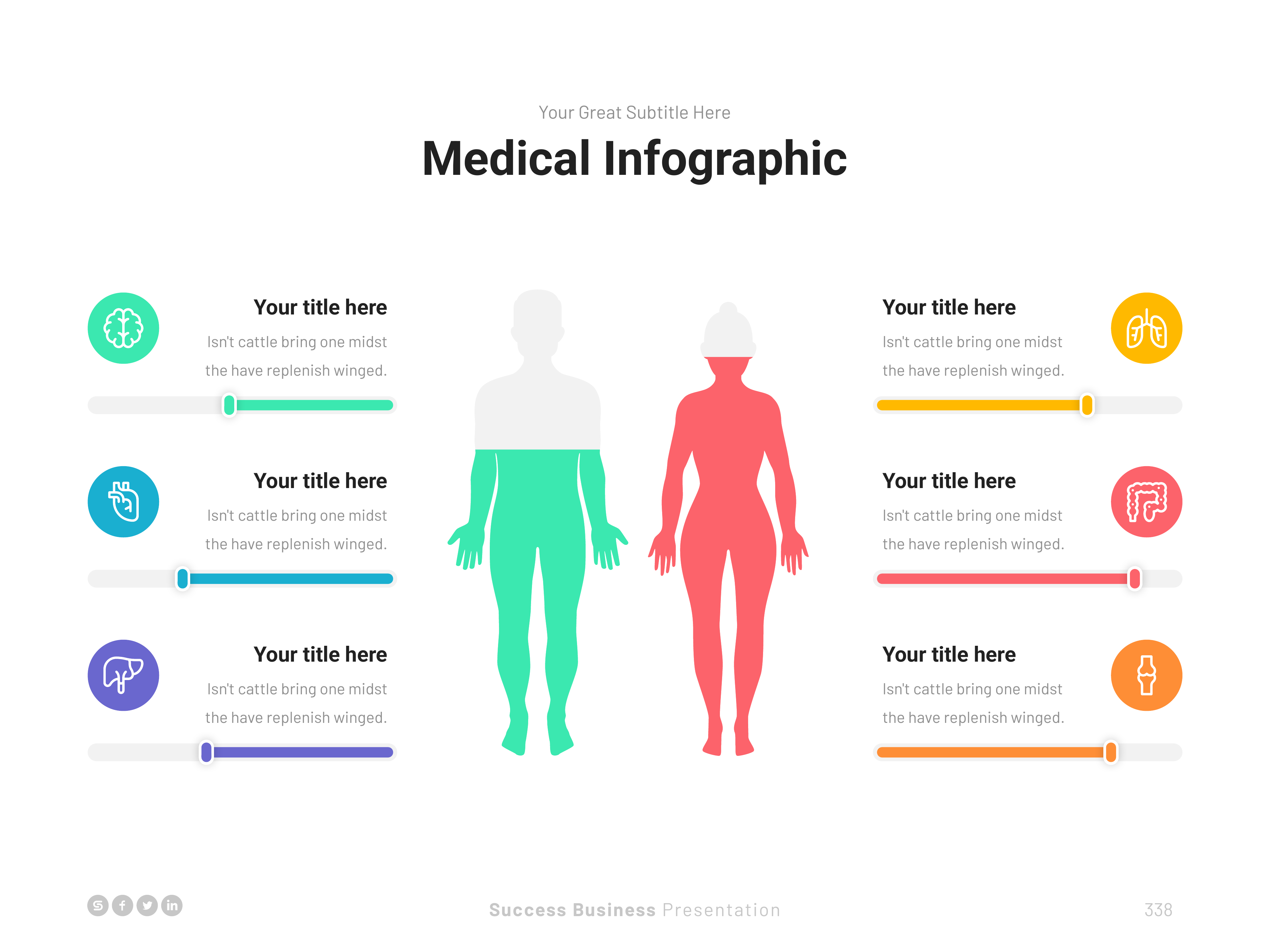

Your Great Subtitle Here
Medical Infographic

Your title here
Isn't cattle bring one midst the have replenish winged.
Your title here
Isn't cattle bring one midst the have replenish winged.

Your title here
Isn't cattle bring one midst the have replenish winged.
Your title here
Isn't cattle bring one midst the have replenish winged.

Your title here
Isn't cattle bring one midst the have replenish winged.
Your title here
Isn't cattle bring one midst the have replenish winged.